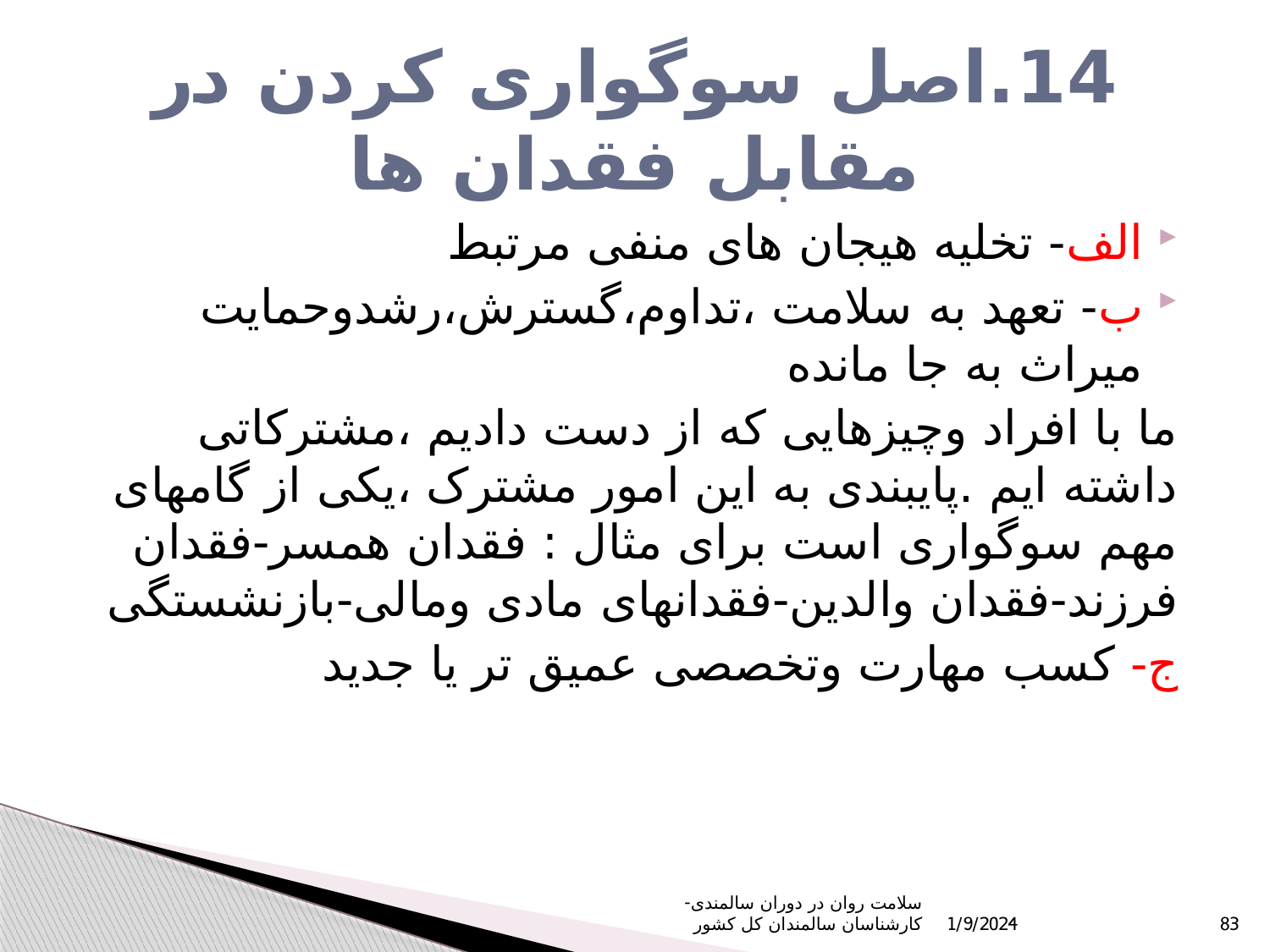

# 14.اصل سوگواری کردن در مقابل فقدان ها
الف- تخلیه هیجان های منفی مرتبط
ب- تعهد به سلامت ،تداوم،گسترش،رشدوحمایت میراث به جا مانده
ما با افراد وچیزهایی که از دست دادیم ،مشترکاتی داشته ایم .پایبندی به این امور مشترک ،یکی از گامهای مهم سوگواری است برای مثال : فقدان همسر-فقدان فرزند-فقدان والدین-فقدانهای مادی ومالی-بازنشستگی
ج- کسب مهارت وتخصصی عمیق تر یا جدید
سلامت روان در دوران سالمندی- کارشناسان سالمندان کل کشور
1/9/2024
83